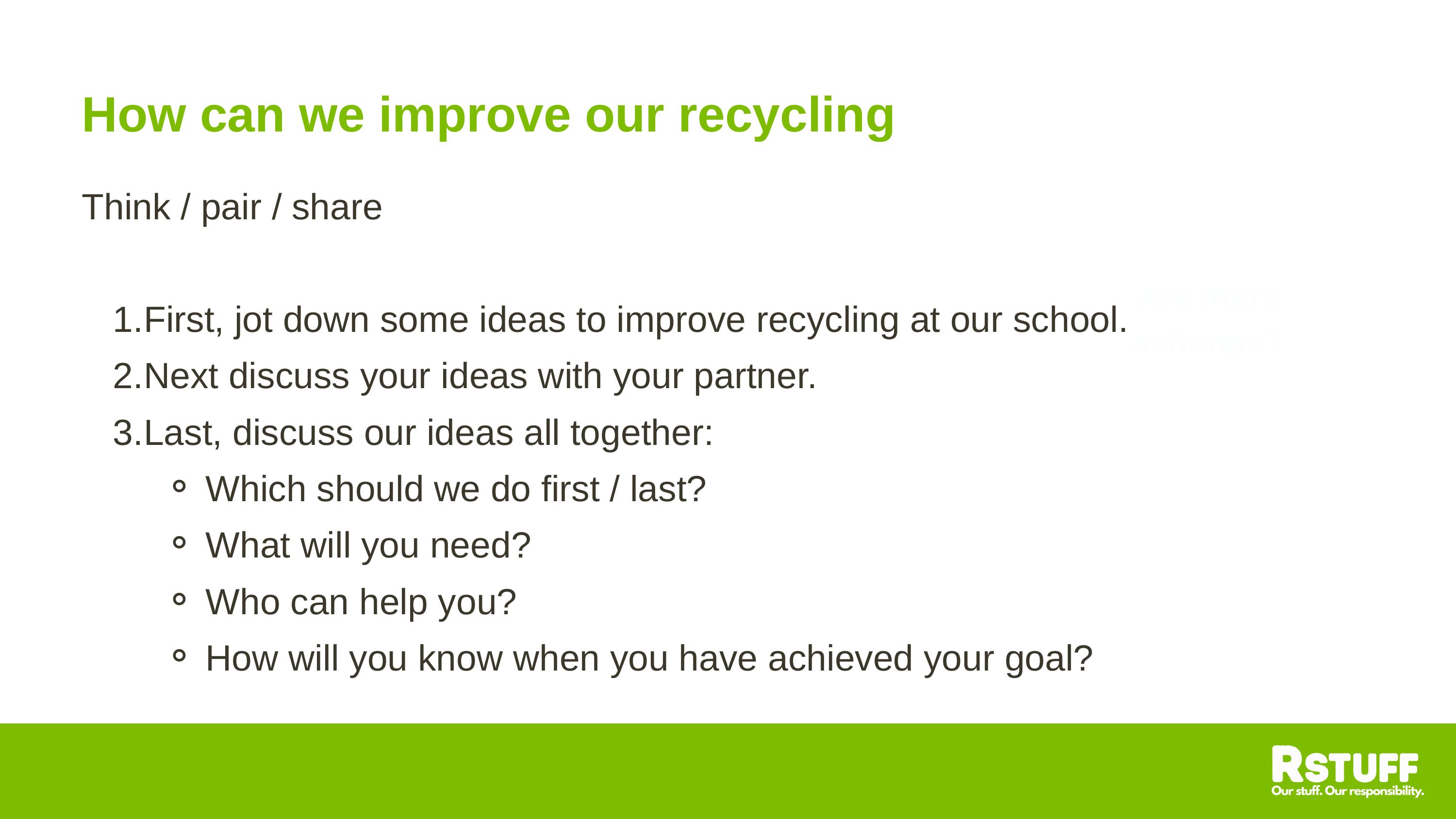

How can we improve our recycling

Think / pair / share

First, jot down some ideas to improve recycling at our school.
Next discuss your ideas with your partner.
Last, discuss our ideas all together:
Which should we do first / last?
What will you need?
Who can help you?
How will you know when you have achieved your goal?

Are there actionps?